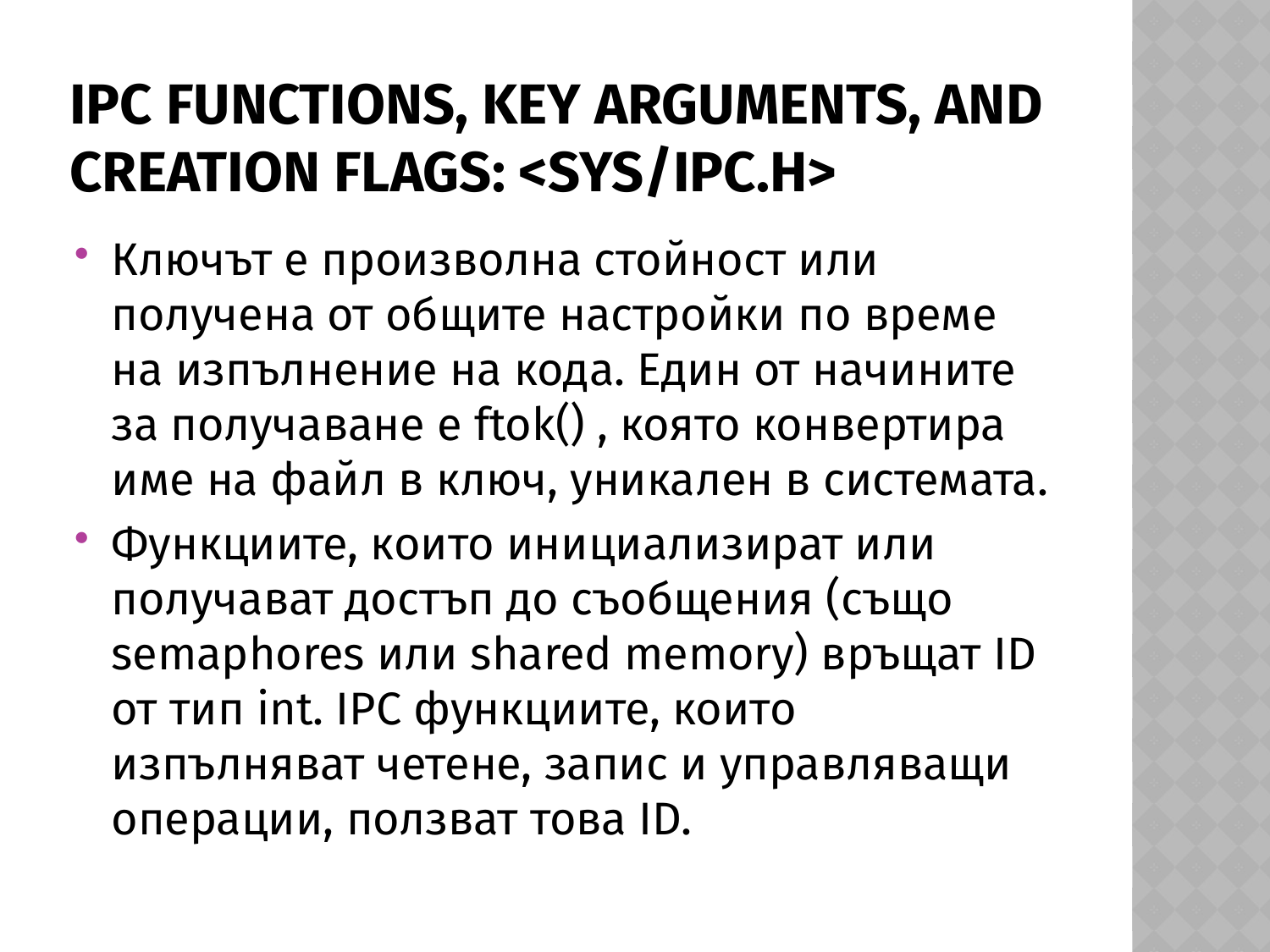

# IPC Functions, Key Arguments, and Creation Flags: <sys/ipc.h>
Ключът е произволна стойност или получена от общите настройки по време на изпълнение на кода. Един от начините за получаване е ftok() , която конвертира име на файл в ключ, уникален в системата.
Функциите, които инициализират или получават достъп до съобщения (също semaphores или shared memory) връщат ID от тип int. IPC функциите, които изпълняват четене, запис и управляващи операции, ползват това ID.